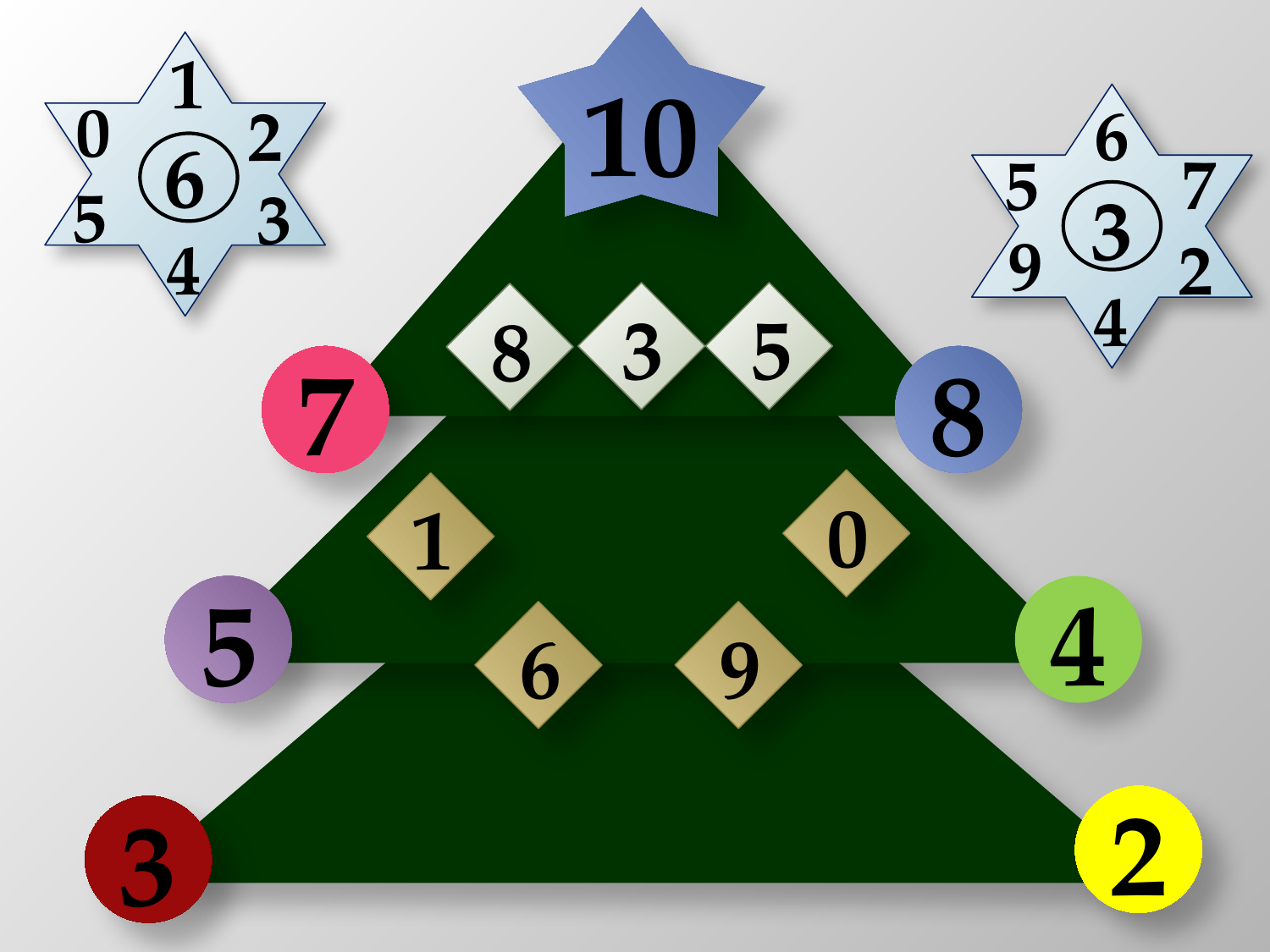

10
6
1

0
6
2
3
7

5
5
3

9
4
2

4
3
5
8
7
8

0
1
5
4
6
9
2
3